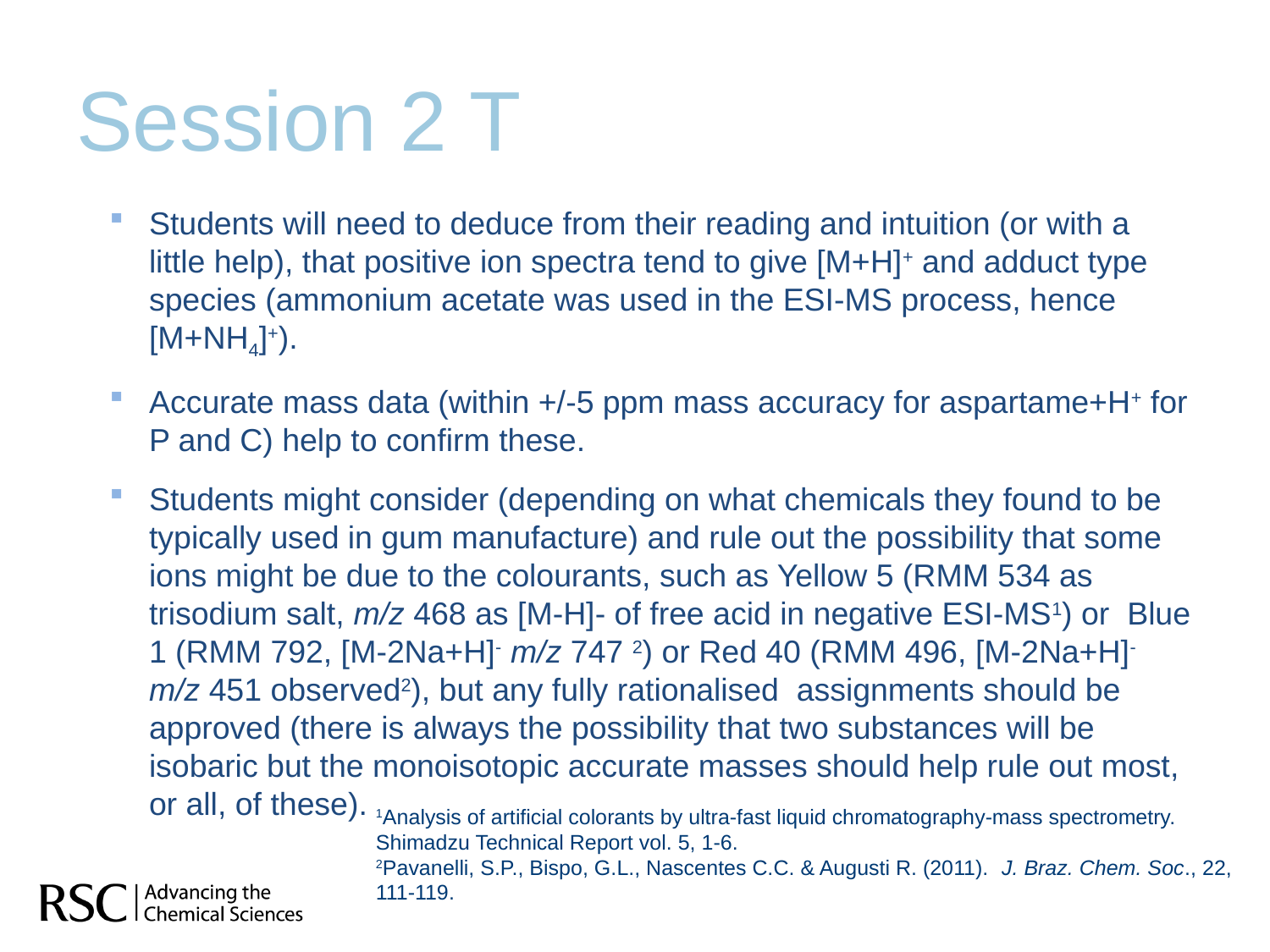

# Session 2 T
Students will need to deduce from their reading and intuition (or with a little help), that positive ion spectra tend to give [M+H]+ and adduct type species (ammonium acetate was used in the ESI-MS process, hence [M+NH4]+).
Accurate mass data (within +/-5 ppm mass accuracy for aspartame+H+ for P and C) help to confirm these.
Students might consider (depending on what chemicals they found to be typically used in gum manufacture) and rule out the possibility that some ions might be due to the colourants, such as Yellow 5 (RMM 534 as trisodium salt, m/z 468 as [M-H]- of free acid in negative ESI-MS1) or  Blue 1 (RMM 792, [M-2Na+H]- m/z 747 2) or Red 40 (RMM 496, [M-2Na+H]-   m/z 451 observed2), but any fully rationalised  assignments should be approved (there is always the possibility that two substances will be isobaric but the monoisotopic accurate masses should help rule out most, or all, of these).

1Analysis of artificial colorants by ultra-fast liquid chromatography-mass spectrometry. Shimadzu Technical Report vol. 5, 1-6.
2Pavanelli, S.P., Bispo, G.L., Nascentes C.C. & Augusti R. (2011).  J. Braz. Chem. Soc., 22, 111-119.